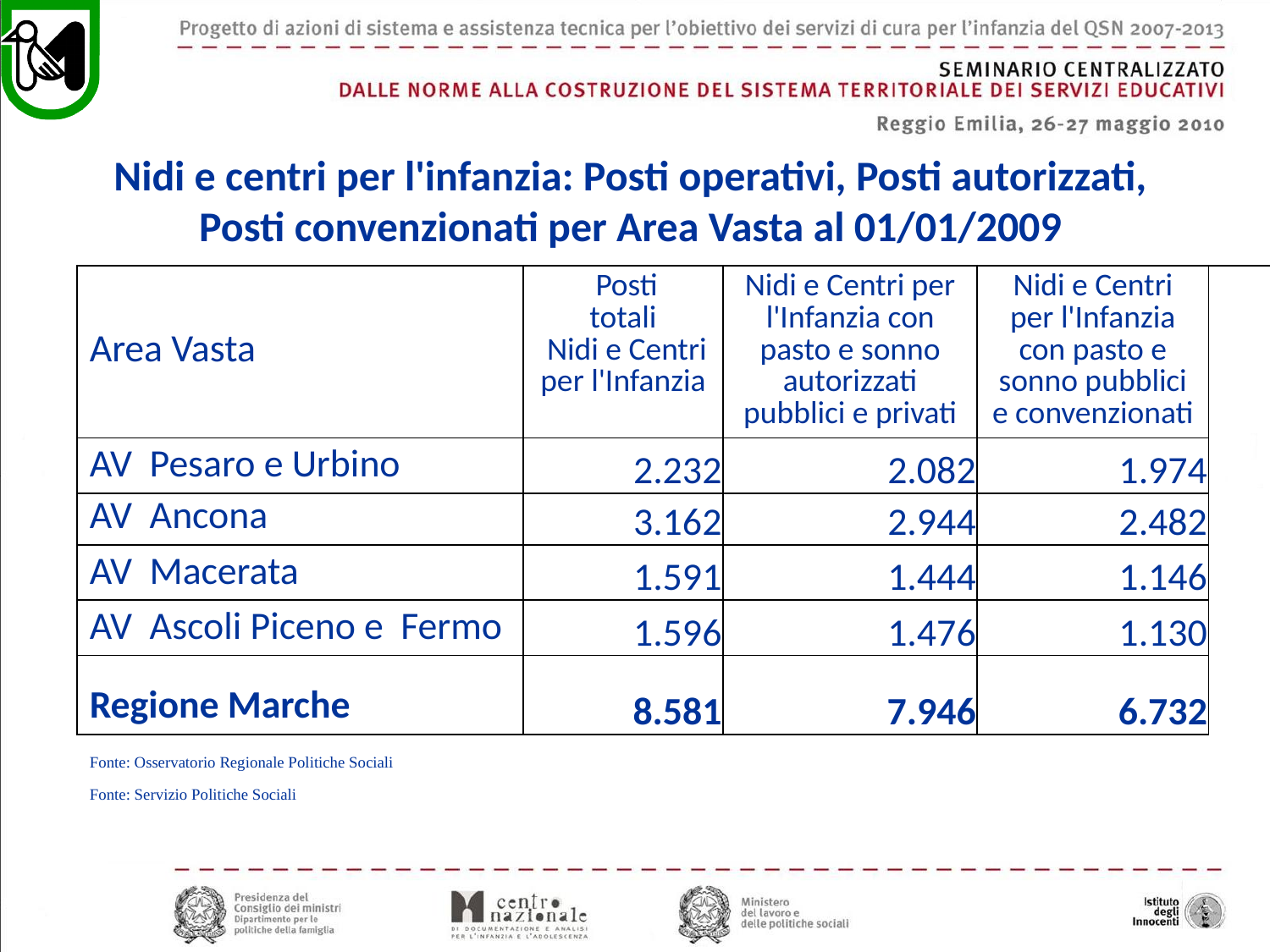

Nidi e centri per l'infanzia: Posti operativi, Posti autorizzati, Posti convenzionati per Area Vasta al 01/01/2009
|  |  |  |  |  |  |
| --- | --- | --- | --- | --- | --- |
| Area Vasta | Posti totali Nidi e Centri per l'Infanzia | Nidi e Centri per l'Infanzia con pasto e sonno autorizzati pubblici e privati | Nidi e Centri per l'Infanzia con pasto e sonno pubblici e convenzionati |  |  |
| AV Pesaro e Urbino | 2.232 | 2.082 | 1.974 |  |  |
| AV Ancona | 3.162 | 2.944 | 2.482 |  |  |
| AV Macerata | 1.591 | 1.444 | 1.146 |  |  |
| AV Ascoli Piceno e Fermo | 1.596 | 1.476 | 1.130 |  |  |
| Regione Marche | 8.581 | 7.946 | 6.732 |  |  |
| Fonte: Osservatorio Regionale Politiche Sociali |  |  |  |  |  |
| Fonte: Servizio Politiche Sociali |  |  |  |  |  |
|  |  |  |  |  |  |